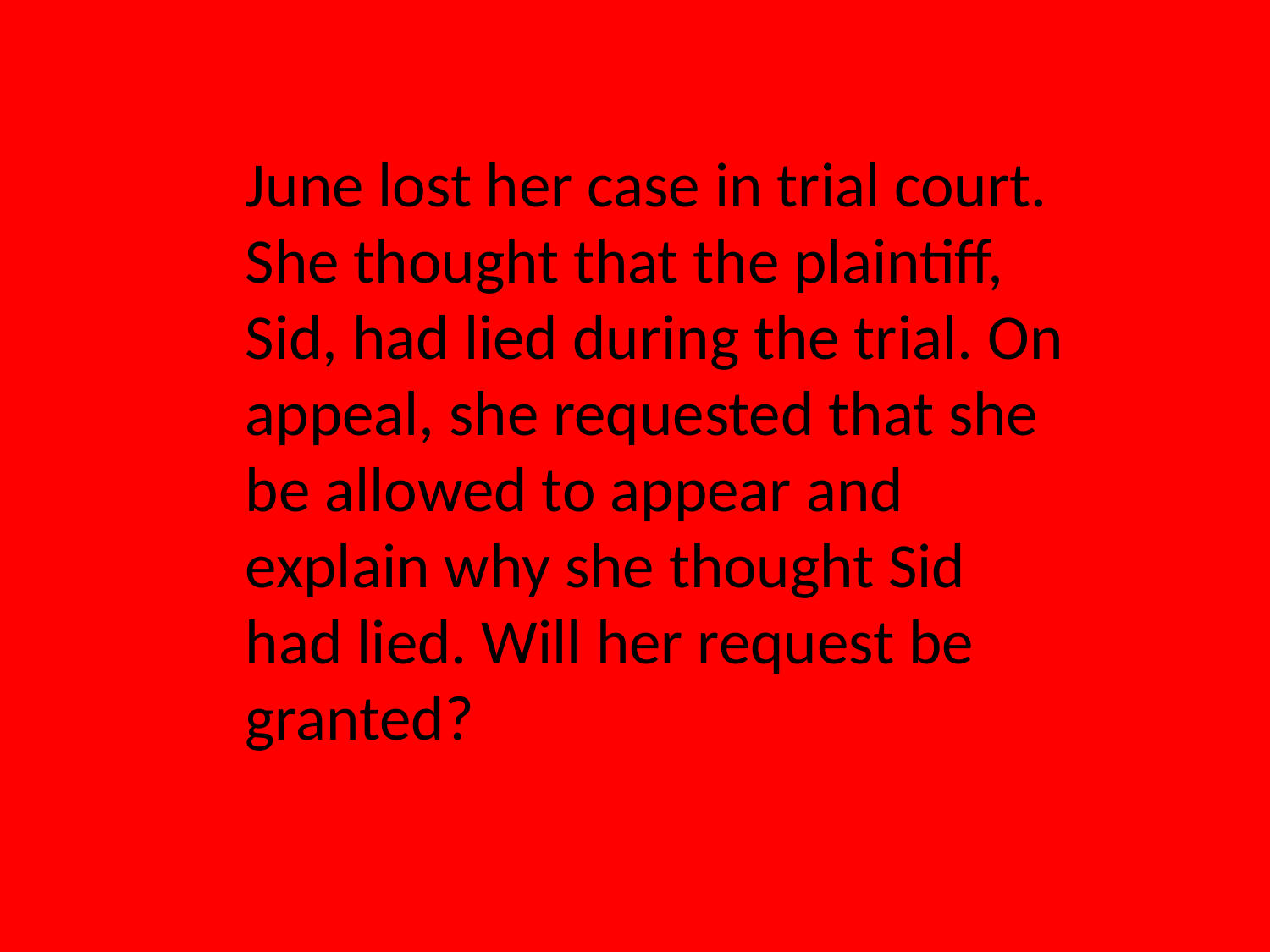

June lost her case in trial court. She thought that the plaintiff, Sid, had lied during the trial. On appeal, she requested that she be allowed to appear and explain why she thought Sid had lied. Will her request be granted?